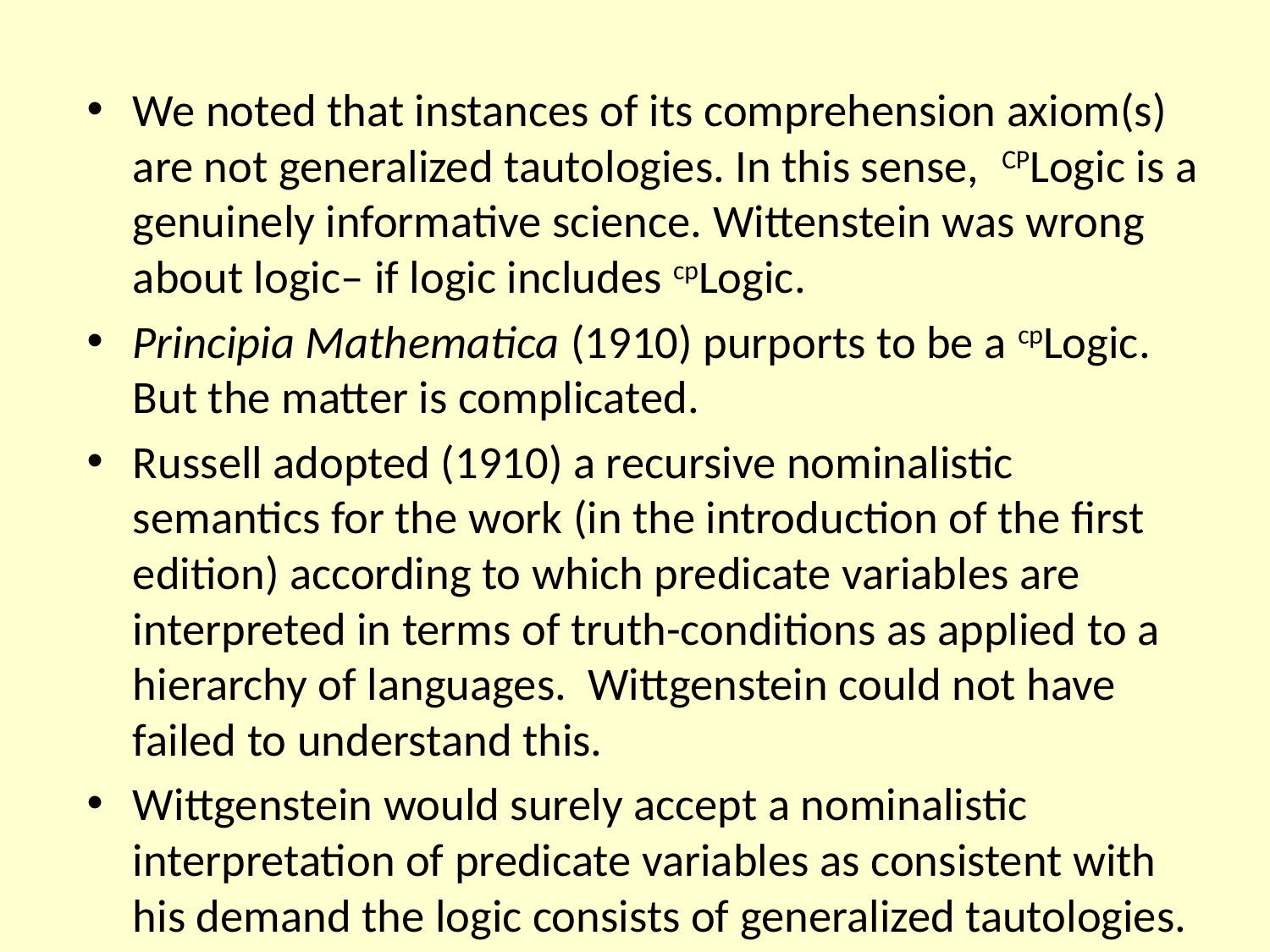

We noted that instances of its comprehension axiom(s) are not generalized tautologies. In this sense,  CPLogic is a genuinely informative science. Wittenstein was wrong about logic– if logic includes cpLogic.
Principia Mathematica (1910) purports to be a cpLogic. But the matter is complicated.
Russell adopted (1910) a recursive nominalistic semantics for the work (in the introduction of the first edition) according to which predicate variables are interpreted in terms of truth-conditions as applied to a hierarchy of languages.  Wittgenstein could not have failed to understand this.
Wittgenstein would surely accept a nominalistic  interpretation of predicate variables as consistent with his demand the logic consists of generalized tautologies.